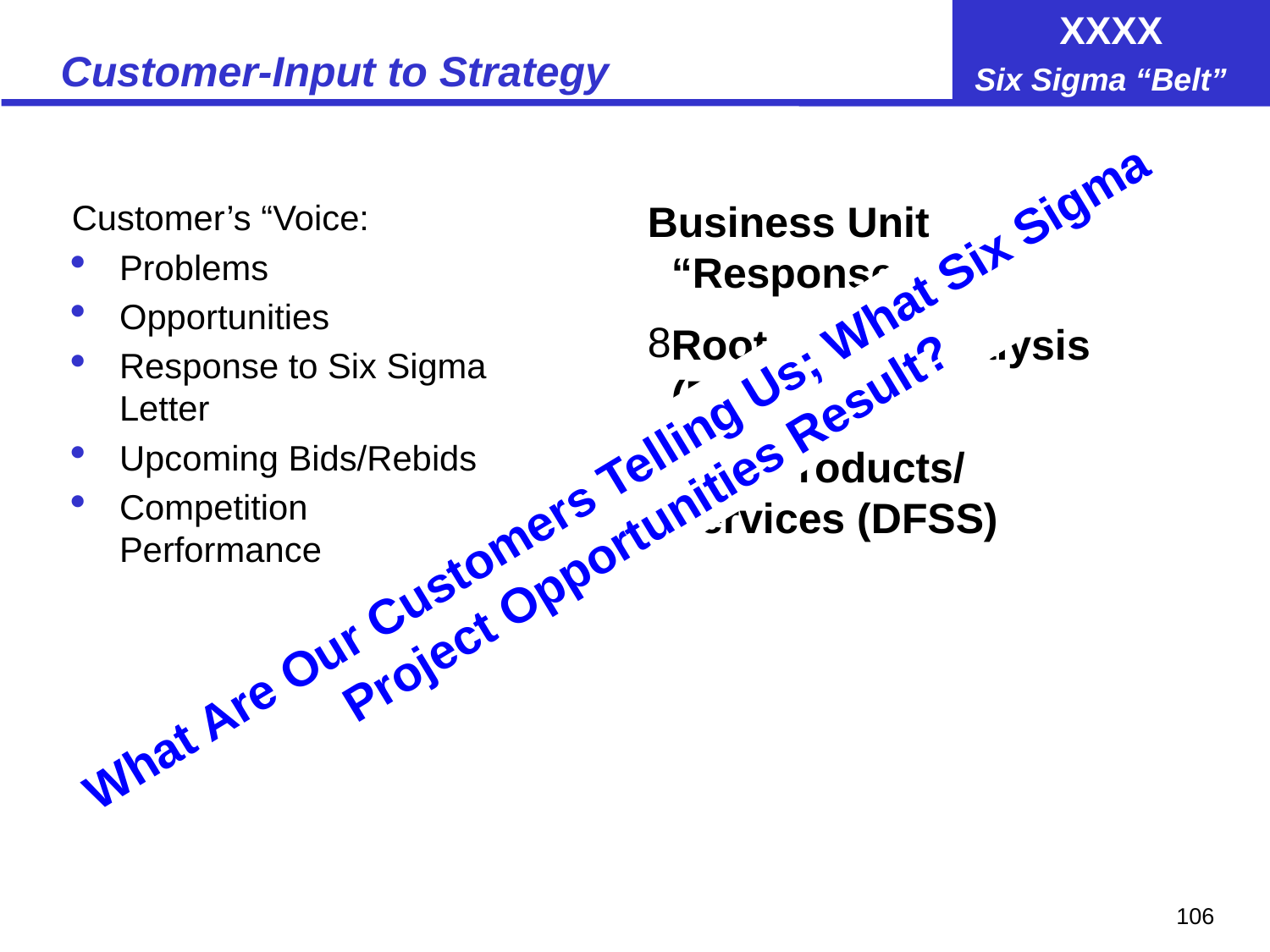

# Customer-Input to Strategy
Customer’s “Voice:
Problems
Opportunities
Response to Six Sigma Letter
Upcoming Bids/Rebids
Competition Performance

Business Unit “Response:”
Root Cause Analysis (DMAIEC)
New Products/ Services (DFSS)
What Are Our Customers Telling Us; What Six Sigma Project Opportunities Result?